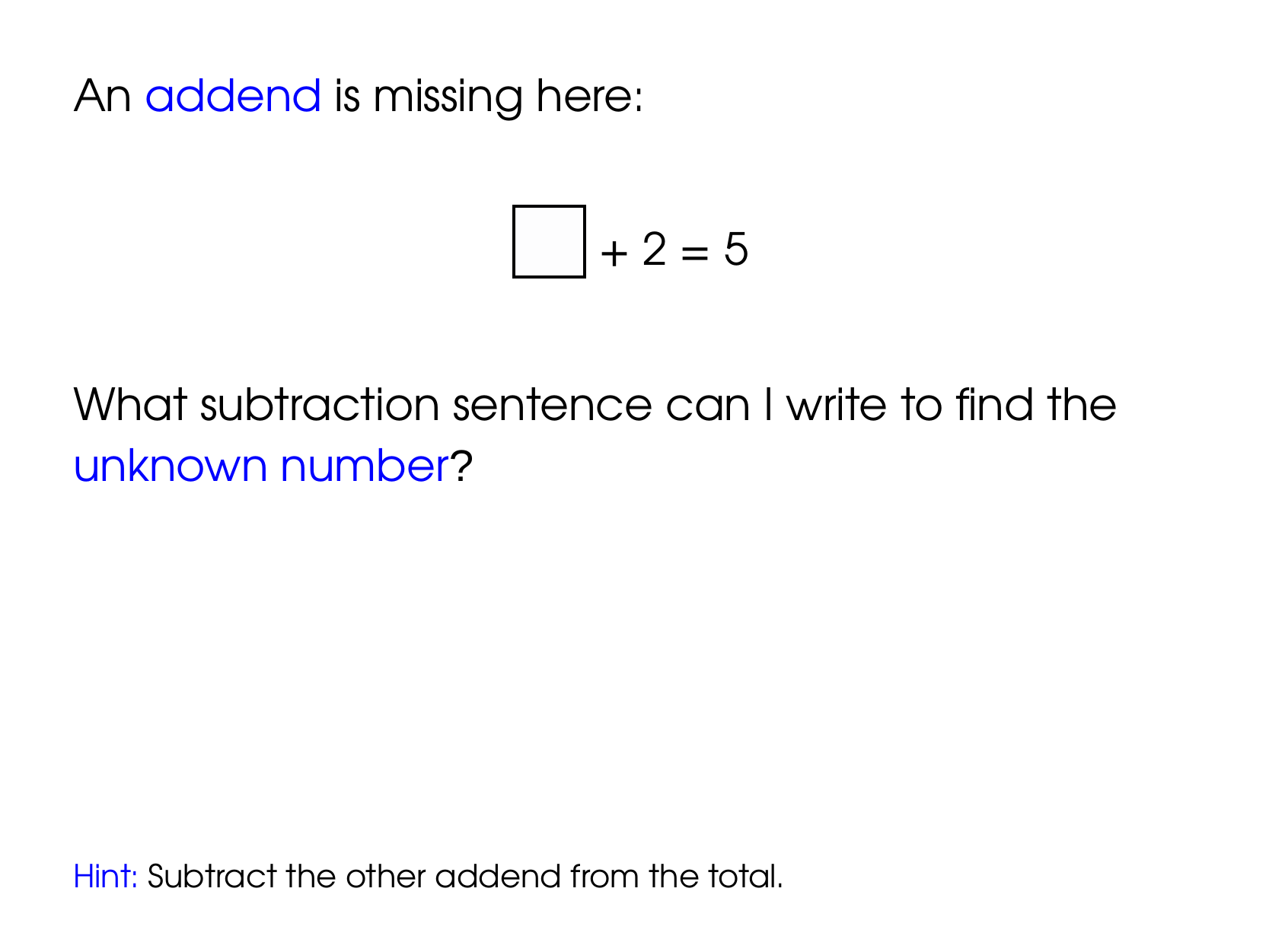

An addend is missing here:

+ 2 = 5
What subtraction sentence can I write to find the unknown number?
Hint: Subtract the other addend from the total.